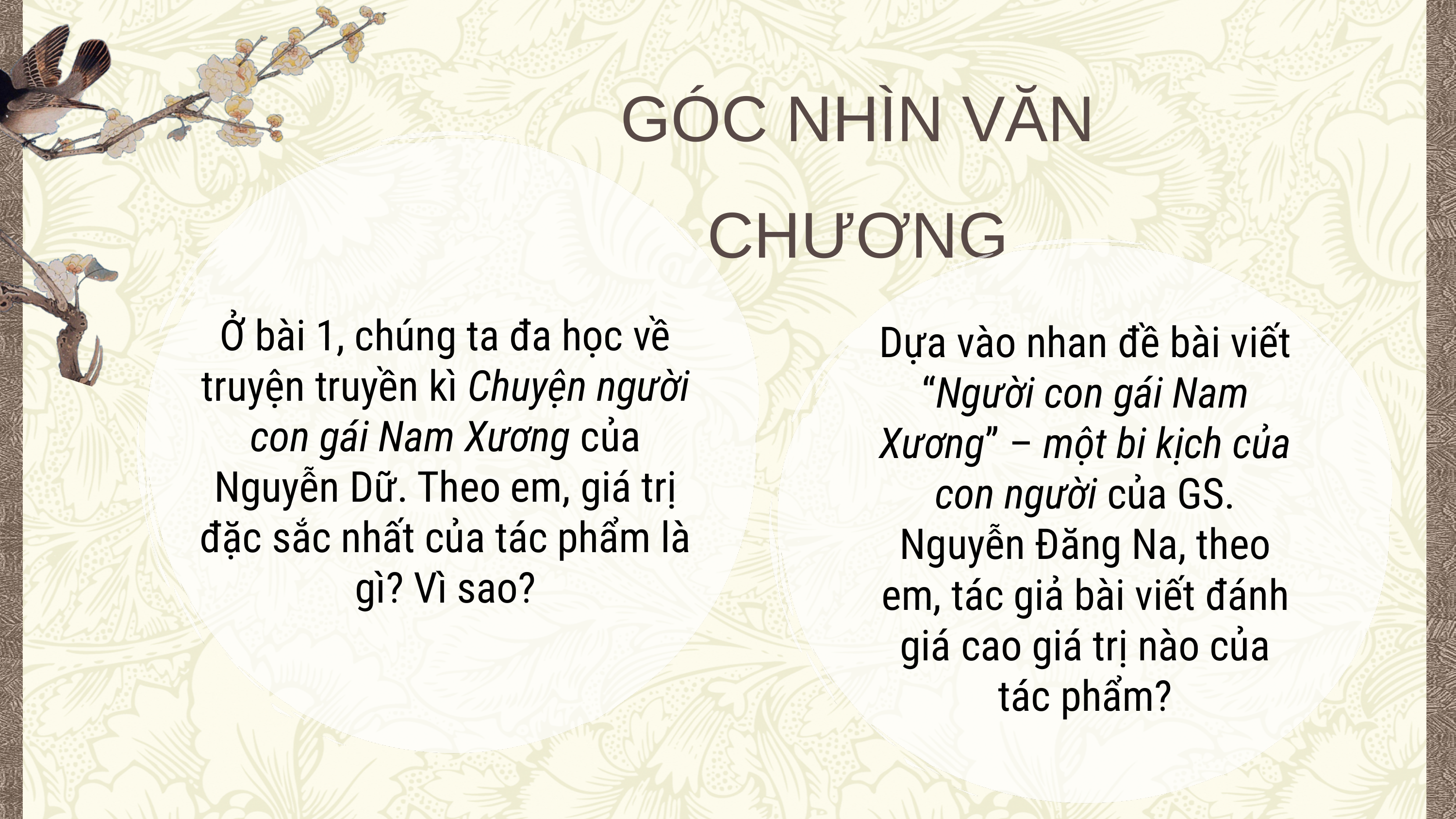

GÓC NHÌN VĂN CHƯƠNG

Ở bài 1, chúng ta đa học về truyện truyền kì Chuyện người con gái Nam Xương của Nguyễn Dữ. Theo em, giá trị đặc sắc nhất của tác phẩm là gì? Vì sao?
Dựa vào nhan đề bài viết “Người con gái Nam Xương” – một bi kịch của con người của GS. Nguyễn Đăng Na, theo em, tác giả bài viết đánh giá cao giá trị nào của tác phẩm?